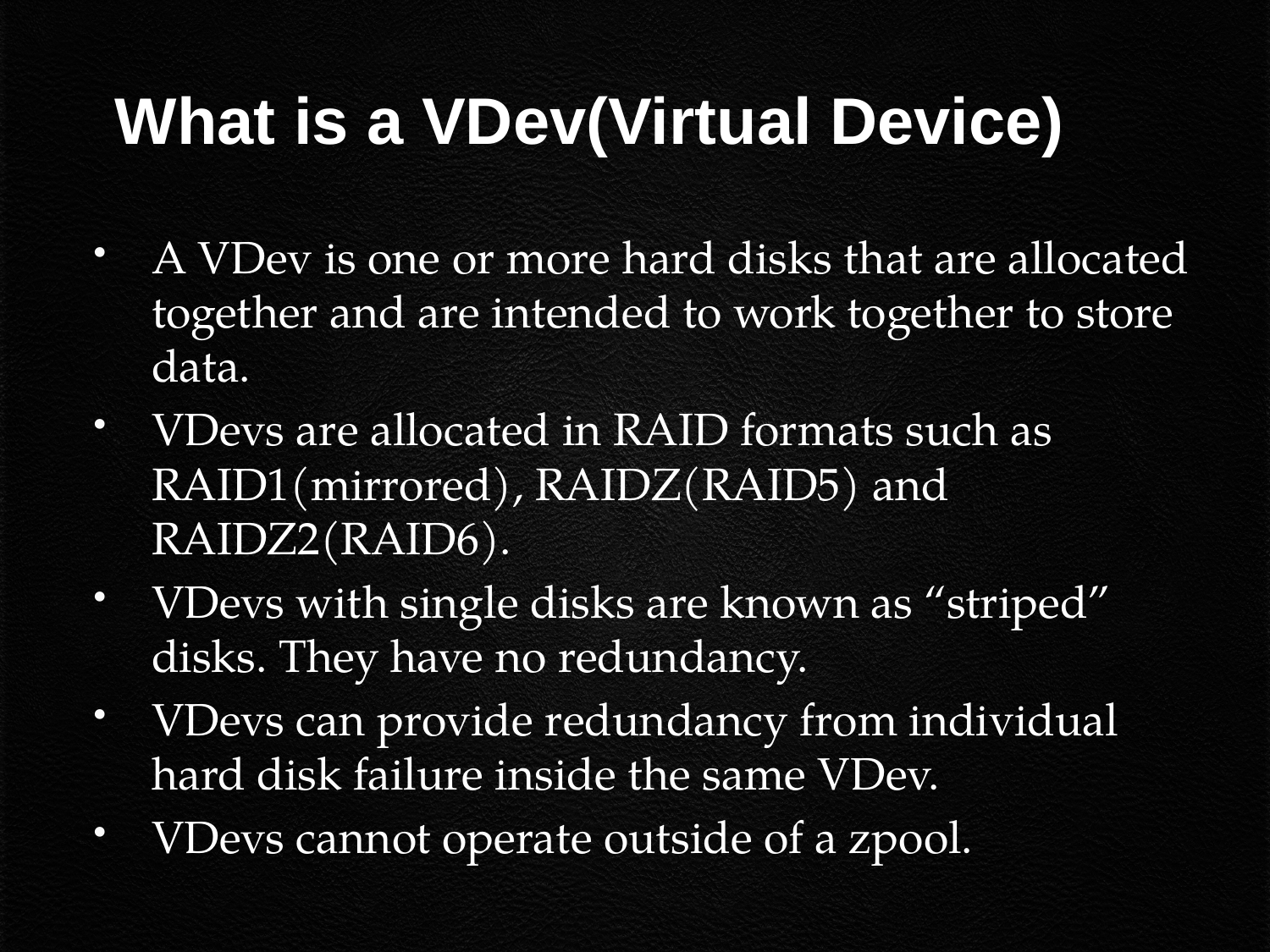

# What is a VDev(Virtual Device)
A VDev is one or more hard disks that are allocated together and are intended to work together to store data.
VDevs are allocated in RAID formats such as RAID1(mirrored), RAIDZ(RAID5) and RAIDZ2(RAID6).
VDevs with single disks are known as “striped” disks. They have no redundancy.
VDevs can provide redundancy from individual hard disk failure inside the same VDev.
VDevs cannot operate outside of a zpool.